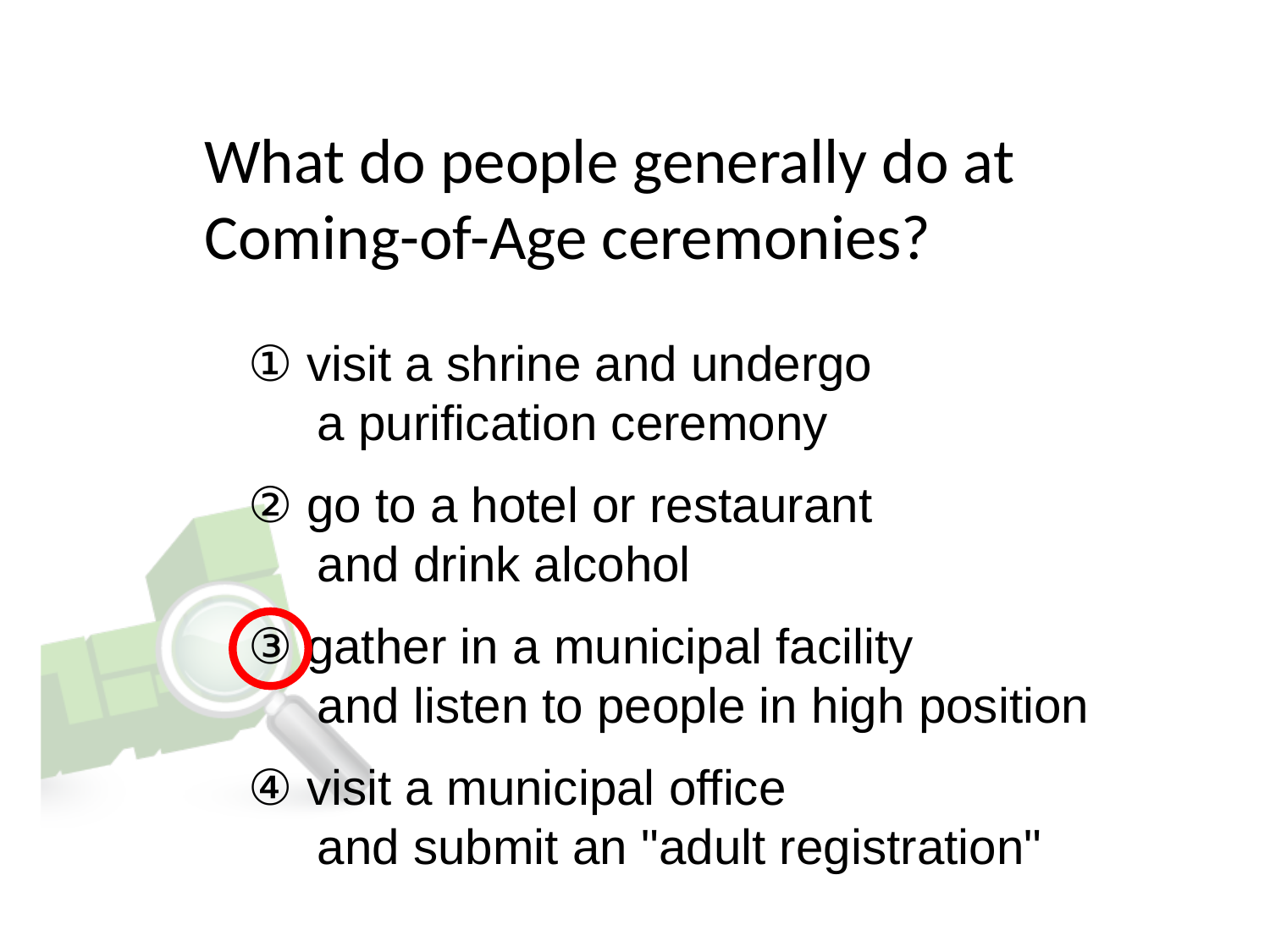

# What do people generally do at Coming-of-Age ceremonies?
① visit a shrine and undergo
     a purification ceremony
② go to a hotel or restaurant
     and drink alcohol
③ gather in a municipal facility
     and listen to people in high position
④ visit a municipal office
     and submit an "adult registration"